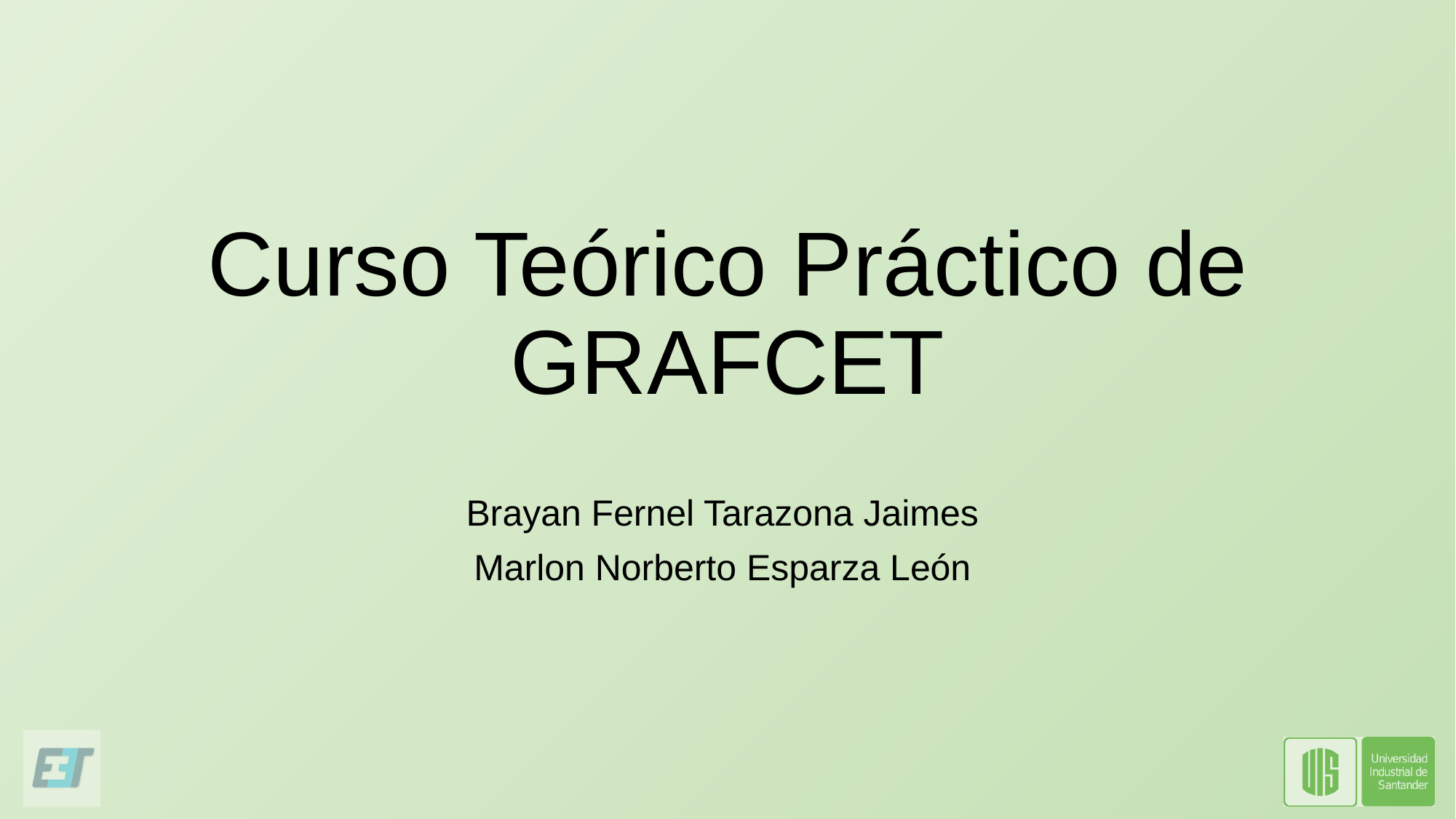

# Curso Teórico Práctico de GRAFCET

Brayan Fernel Tarazona Jaimes
Marlon Norberto Esparza León